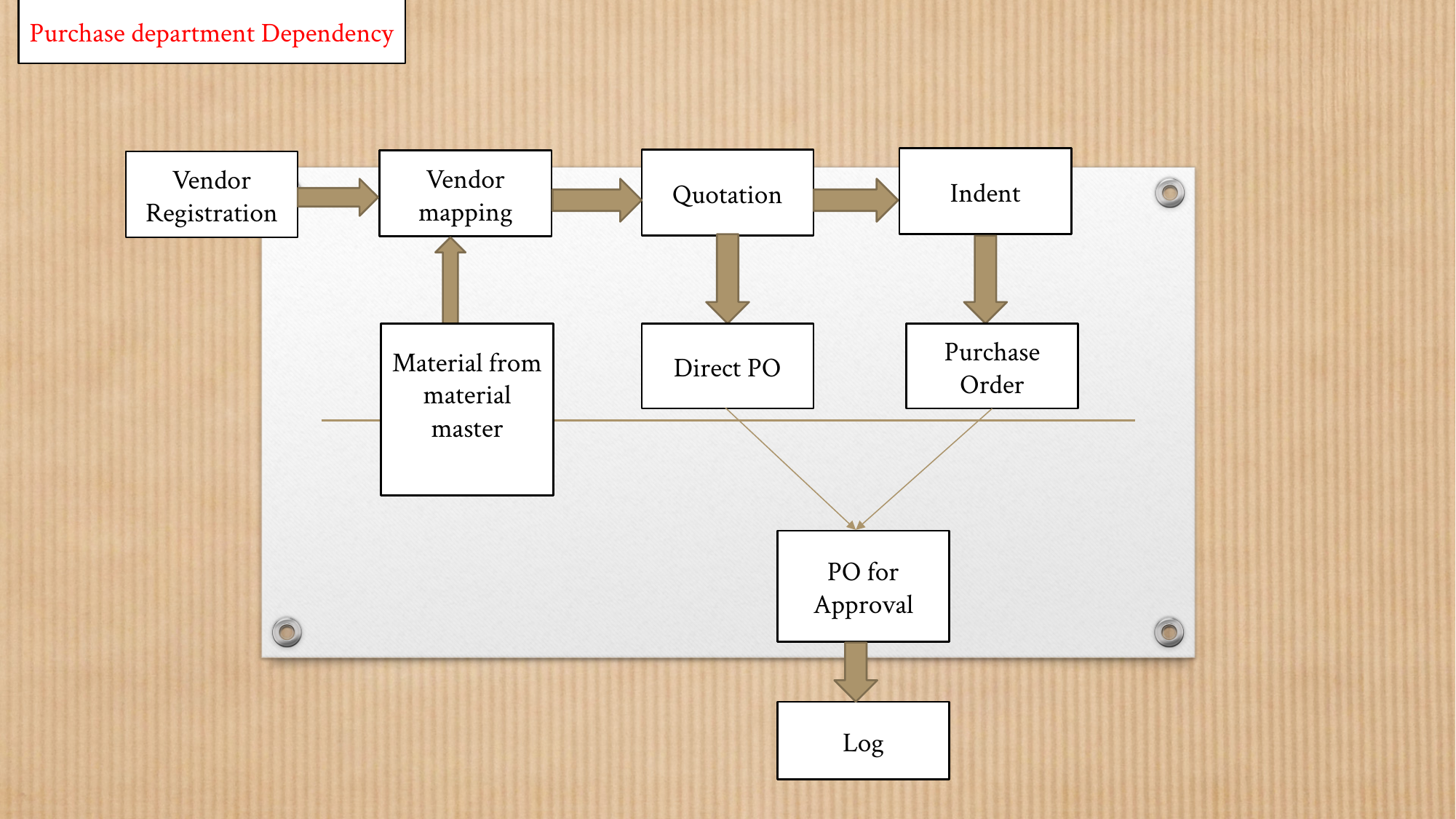

Purchase department Dependency
Indent
Quotation
Vendor mapping
Vendor Registration

Material from material master

Direct PO
Purchase Order
PO for Approval

Log